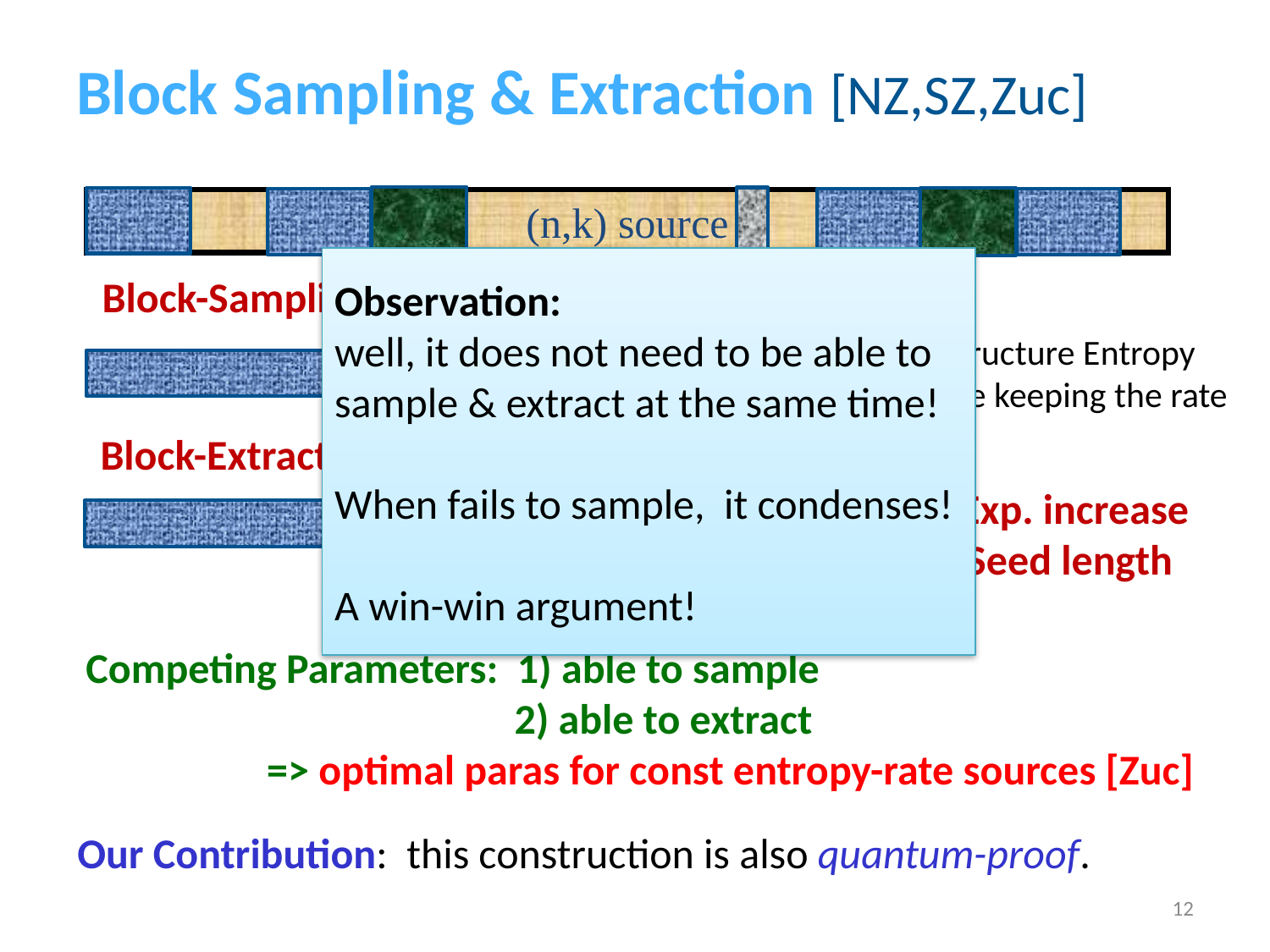

# Block Sampling & Extraction [NZ,SZ,Zuc]

(n,k) source
Observation:
well, it does not need to be able to sample & extract at the same time!

When fails to sample,  it condenses!

A win-win argument!
Block-Sampling (one by one) :
Structure Entropy
while keeping the rate

Block-Extraction (one by one):
Exp. increase Seed length

Competing Parameters:  1) able to sample
                                             2) able to extract
                   => optimal paras for const entropy-rate sources [Zuc]
Our Contribution:  this construction is also quantum-proof.
12